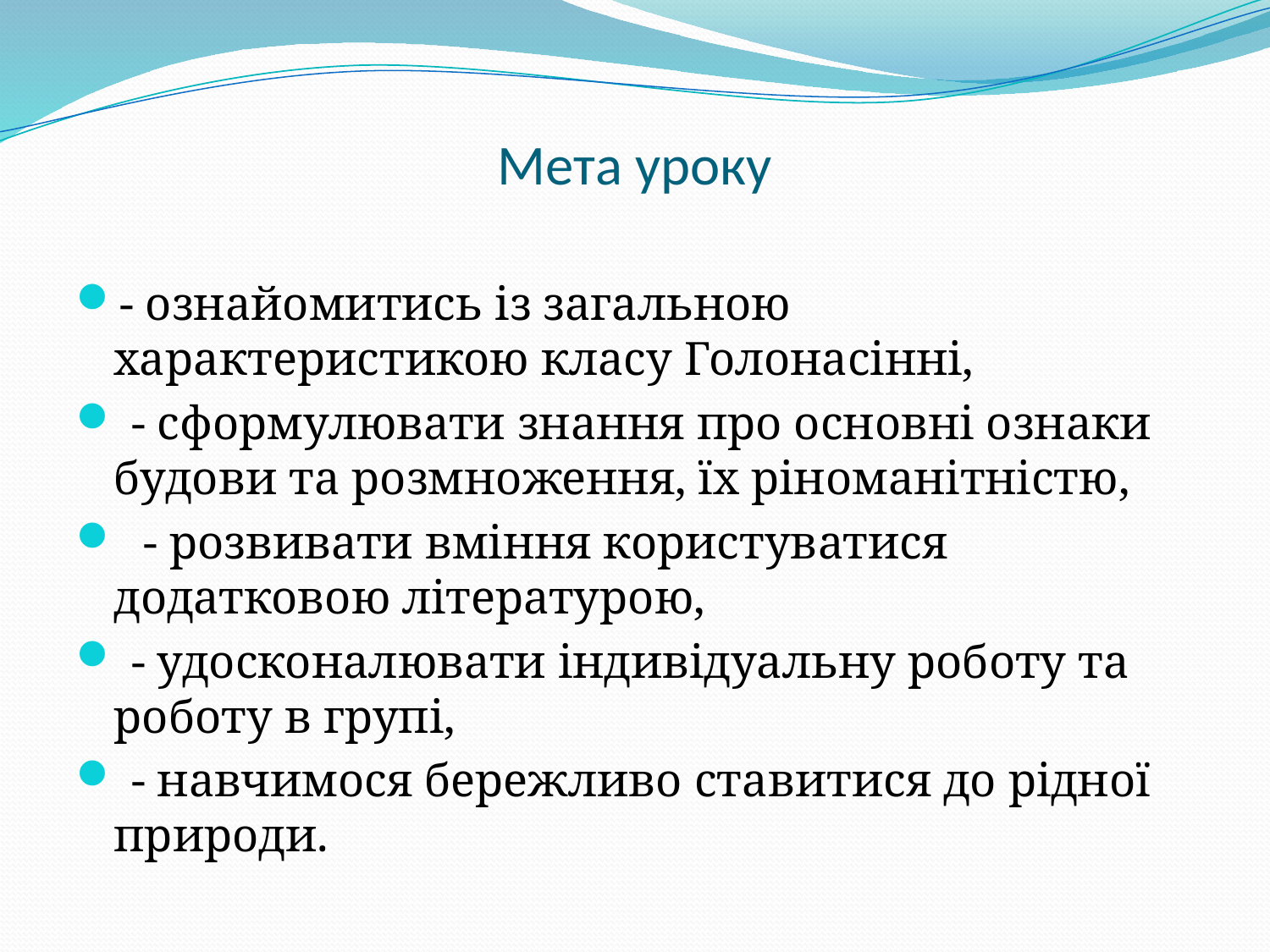

# Мета уроку
- ознайомитись із загальною характеристикою класу Голонасінні,
 - сформулювати знання про основні ознаки будови та розмноження, їх ріноманітністю,
  - розвивати вміння користуватися додатковою літературою,
 - удосконалювати індивідуальну роботу та роботу в групі,
 - навчимося бережливо ставитися до рідної природи.